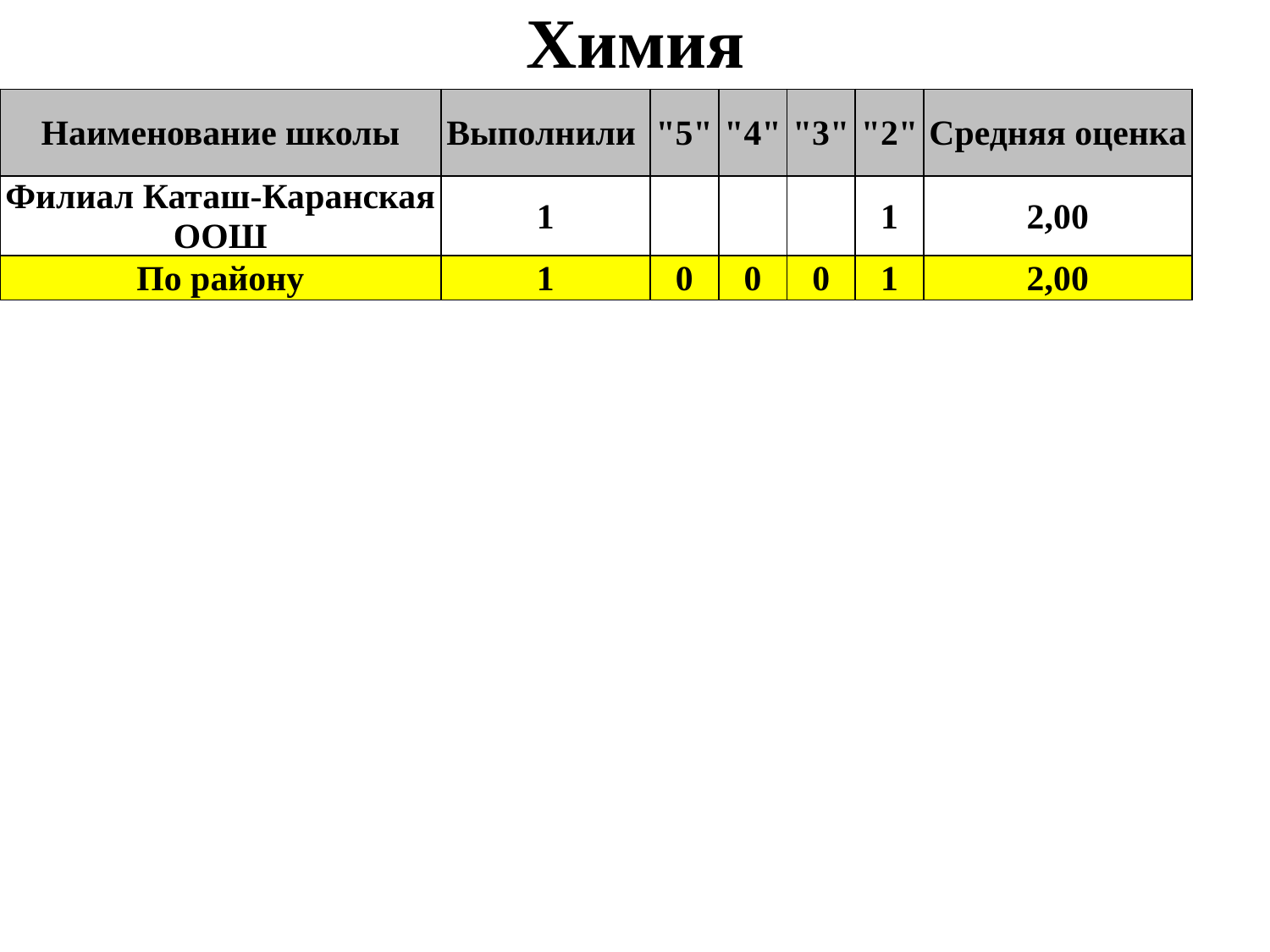

# Химия
| Наименование школы | Выполнили | "5" | "4" | "3" | "2" | Средняя оценка |
| --- | --- | --- | --- | --- | --- | --- |
| Филиал Каташ-Каранская ООШ | 1 |  |  |  | 1 | 2,00 |
| По району | 1 | 0 | 0 | 0 | 1 | 2,00 |